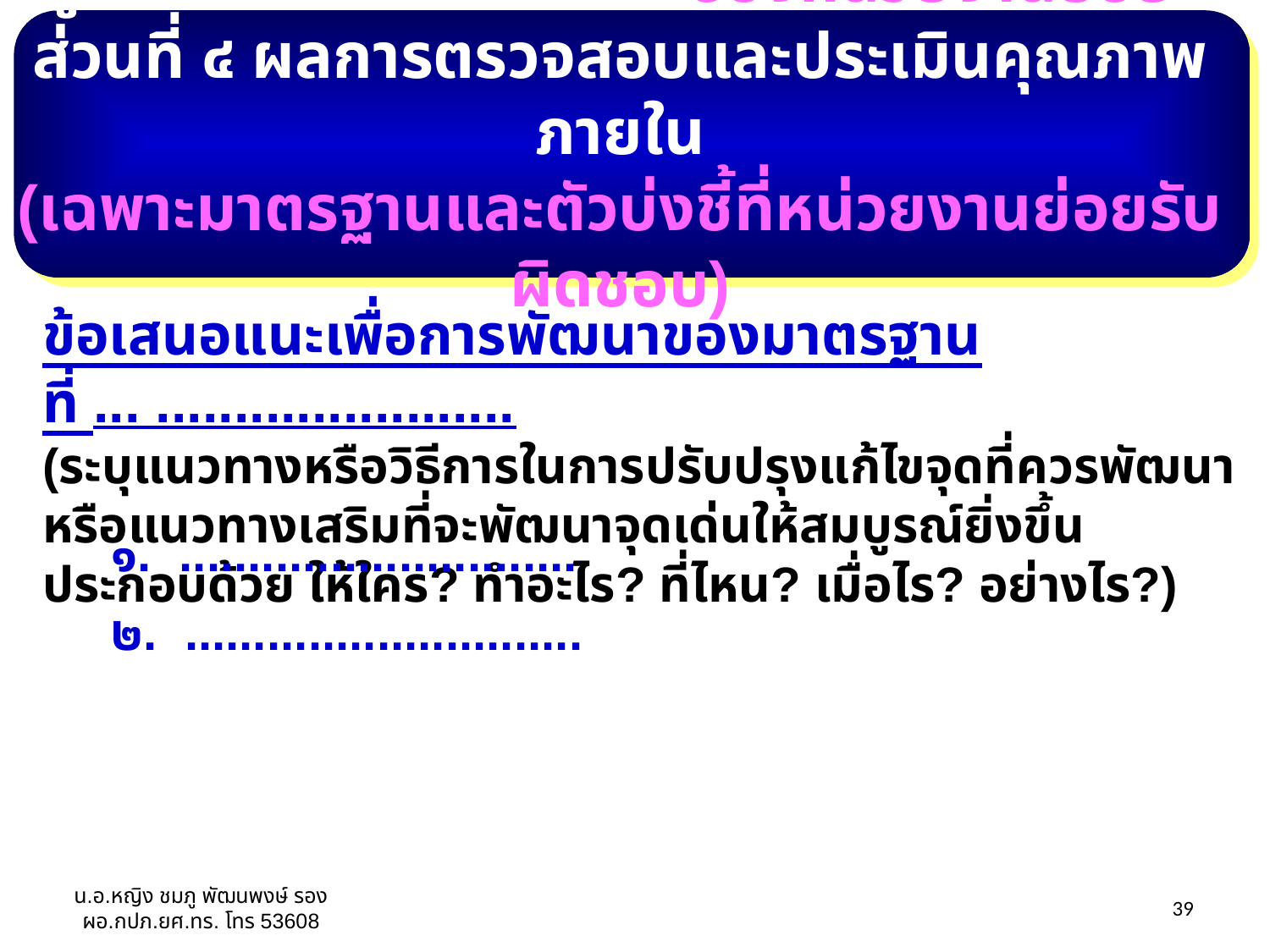

รูปแบบการเขียน SAR : ของหน่วยงานย่อย
ส่วนที่ ๔ ผลการตรวจสอบและประเมินคุณภาพภายใน
(เฉพาะมาตรฐานและตัวบ่งชี้ที่หน่วยงานย่อยรับผิดชอบ)
ข้อเสนอแนะเพื่อการพัฒนาของมาตรฐานที่ ... .......................
(ระบุแนวทางหรือวิธีการในการปรับปรุงแก้ไขจุดที่ควรพัฒนา หรือแนวทางเสริมที่จะพัฒนาจุดเด่นให้สมบูรณ์ยิ่งขึ้น ประกอบด้วย ให้ใคร? ทำอะไร? ที่ไหน? เมื่อไร? อย่างไร?)
๑.  .............................
๒.  .............................
น.อ.หญิง ชมภู พัฒนพงษ์ รอง ผอ.กปภ.ยศ.ทร. โทร 53608
26/03/55
39